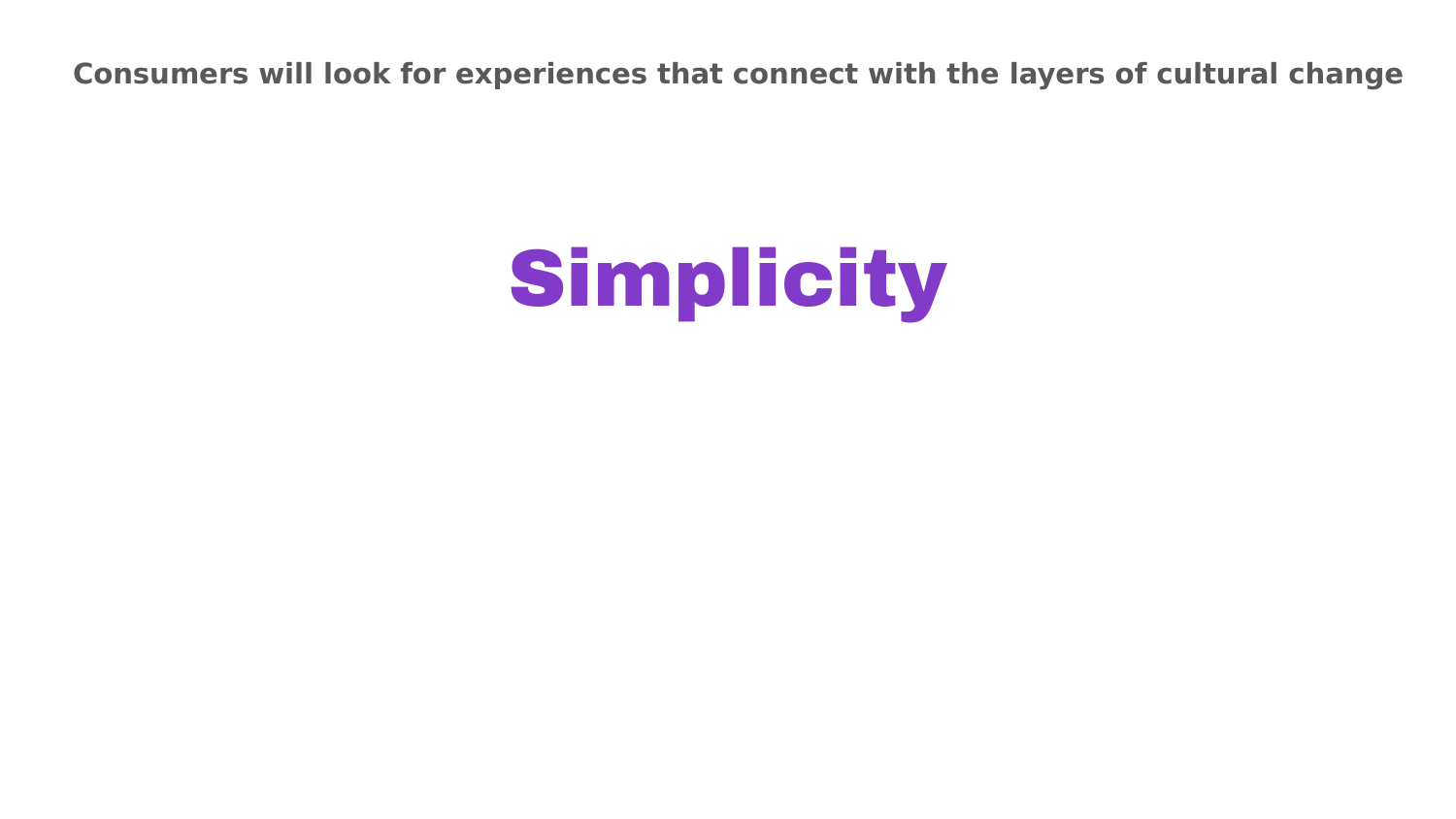

# Consumers will look for experiences that connect with the layers of cultural change
Simplicity